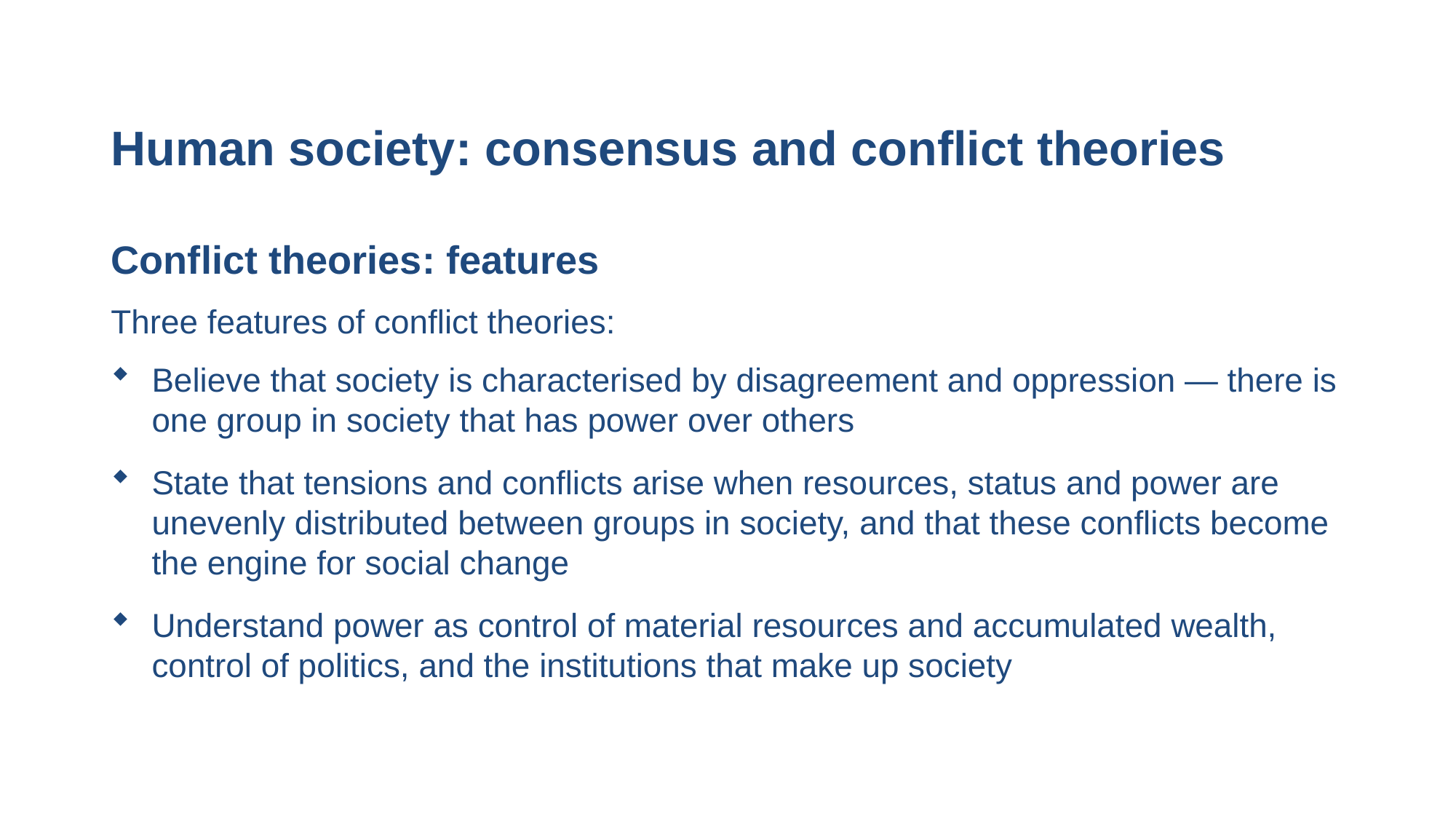

# Human society: consensus and conflict theories
Conflict theories: features
Three features of conflict theories:
Believe that society is characterised by disagreement and oppression — there is one group in society that has power over others
State that tensions and conflicts arise when resources, status and power are unevenly distributed between groups in society, and that these conflicts become the engine for social change
Understand power as control of material resources and accumulated wealth, control of politics, and the institutions that make up society